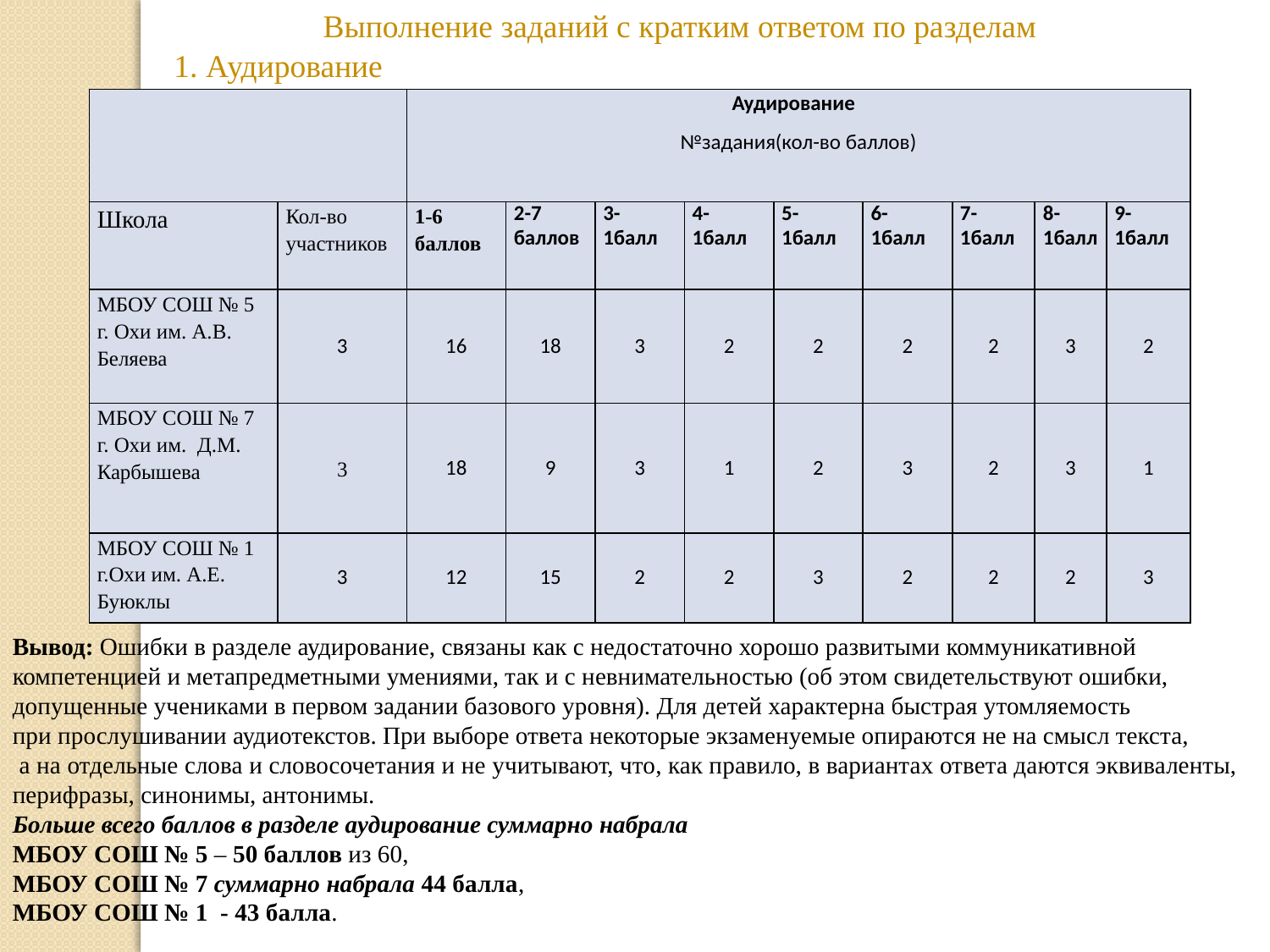

Выполнение заданий с кратким ответом по разделам
1. Аудирование
|  |  | Аудирование №задания(кол-во баллов) |  |  |  |  |  |  |  |  |
| --- | --- | --- | --- | --- | --- | --- | --- | --- | --- | --- |
| Школа | Кол-во участников | 1-6 баллов | 2-7 баллов | 3- 1балл | 4- 1балл | 5- 1балл | 6- 1балл | 7- 1балл | 8- 1балл | 9- 1балл |
| МБОУ СОШ № 5 г. Охи им. А.В. Беляева | 3 | 16 | 18 | 3 | 2 | 2 | 2 | 2 | 3 | 2 |
| МБОУ СОШ № 7 г. Охи им. Д.М. Карбышева | 3 | 18 | 9 | 3 | 1 | 2 | 3 | 2 | 3 | 1 |
| МБОУ СОШ № 1 г.Охи им. А.Е. Буюклы | 3 | 12 | 15 | 2 | 2 | 3 | 2 | 2 | 2 | 3 |

Вывод: Ошибки в разделе аудирование, связаны как с недостаточно хорошо развитыми коммуникативной
компетенцией и метапредметными умениями, так и с невнимательностью (об этом свидетельствуют ошибки,
допущенные учениками в первом задании базового уровня). Для детей характерна быстрая утомляемость
при прослушивании аудиотекстов. При выборе ответа некоторые экзаменуемые опираются не на смысл текста,
 а на отдельные слова и словосочетания и не учитывают, что, как правило, в вариантах ответа даются эквиваленты,
перифразы, синонимы, антонимы.
Больше всего баллов в разделе аудирование суммарно набрала
МБОУ СОШ № 5 – 50 баллов из 60,
МБОУ СОШ № 7 суммарно набрала 44 балла,
МБОУ СОШ № 1  - 43 балла.